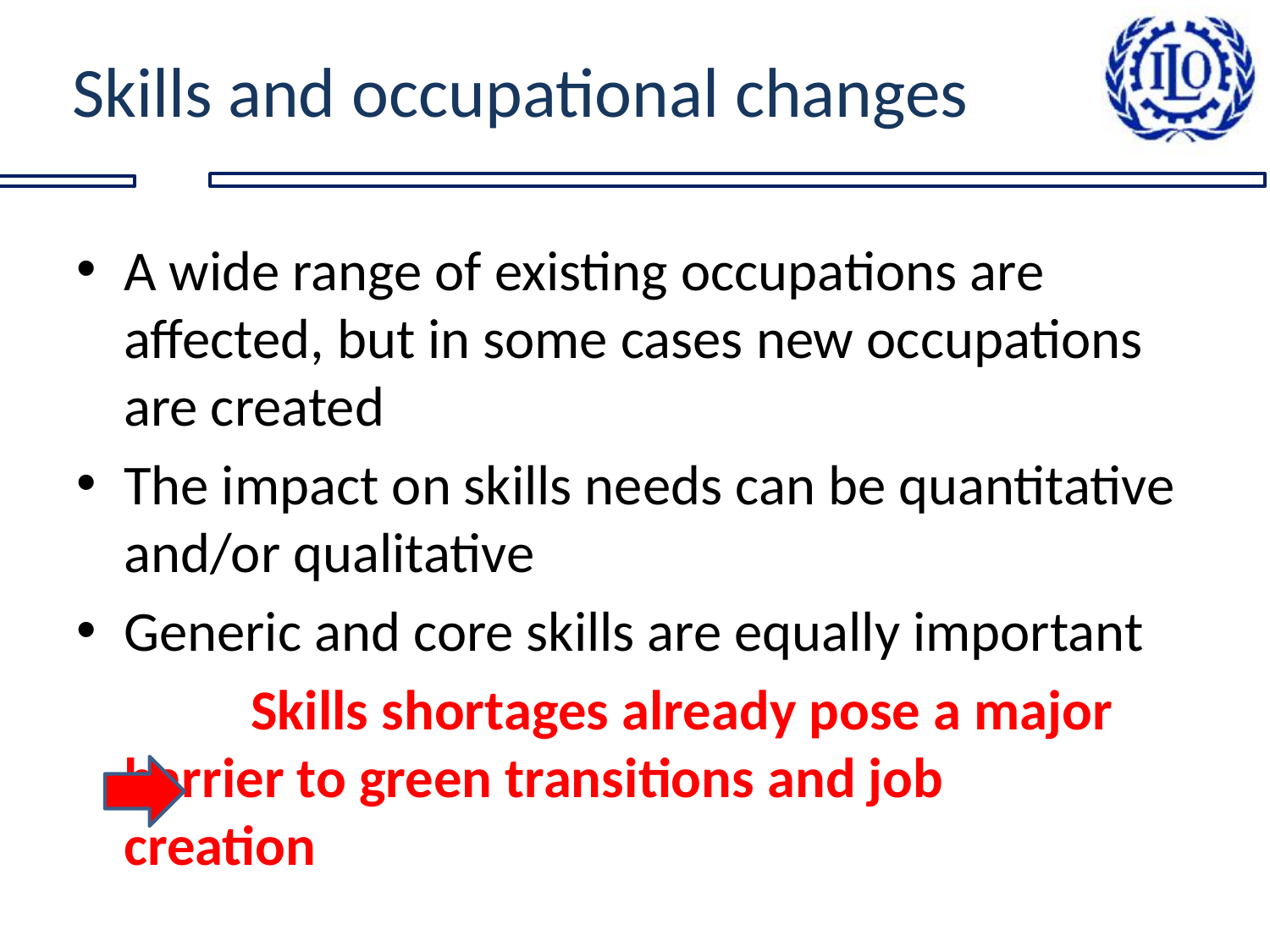

# Skills and occupational changes
A wide range of existing occupations are affected, but in some cases new occupations are created
The impact on skills needs can be quantitative and/or qualitative
Generic and core skills are equally important
		Skills shortages already pose a major  	barrier to green transitions and job 	creation